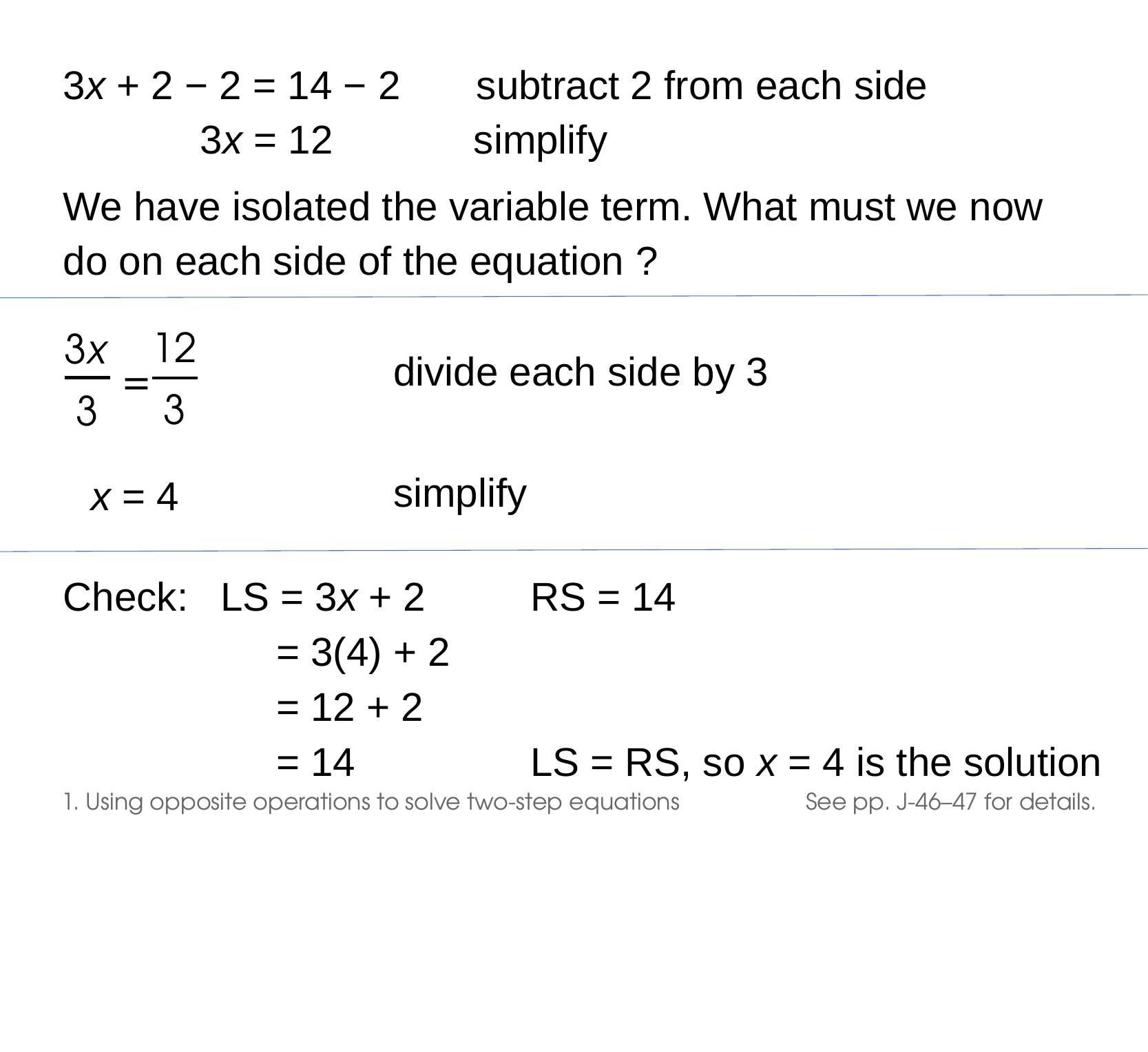

3x + 2 − 2 = 14 − 2	subtract 2 from each side
	   3x = 12	         simplify
We have isolated the variable term. What must we now do on each side of the equation ?
12
3x
=
 3
 3
divide each side by 3
simplify
x = 4
Check:
LS = 3x + 2		RS = 14
     = 3(4) + 2
​     = 12 + 2
​     = 14		LS = RS, so x = 4 is the solution
1. Using opposite operations to solve two-step equations
See pp. J-46–47 for details.